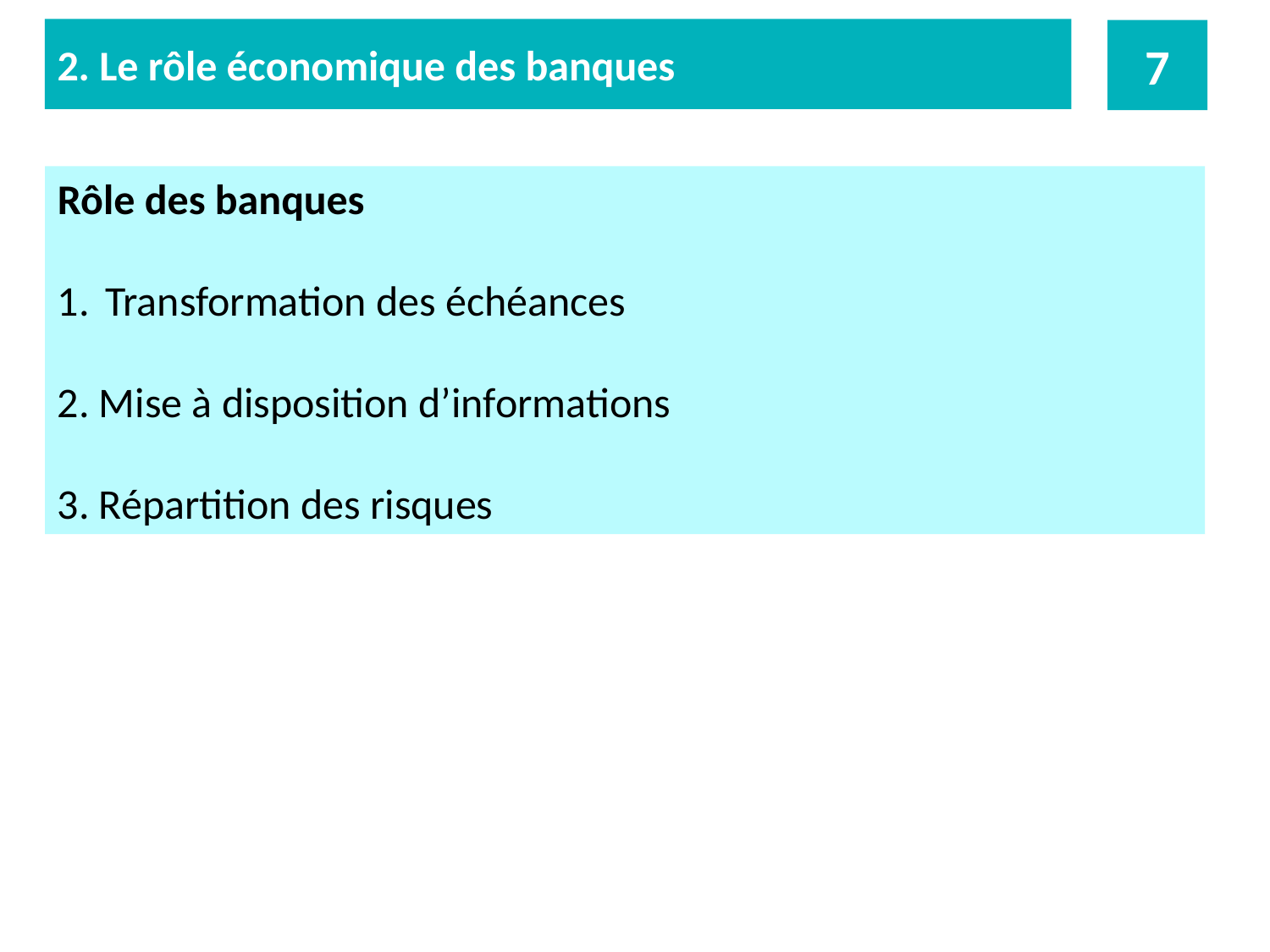

2. Le rôle économique des banques
7
Rôle des banques

Transformation des échéances

2. Mise à disposition d’informations

3. Répartition des risques